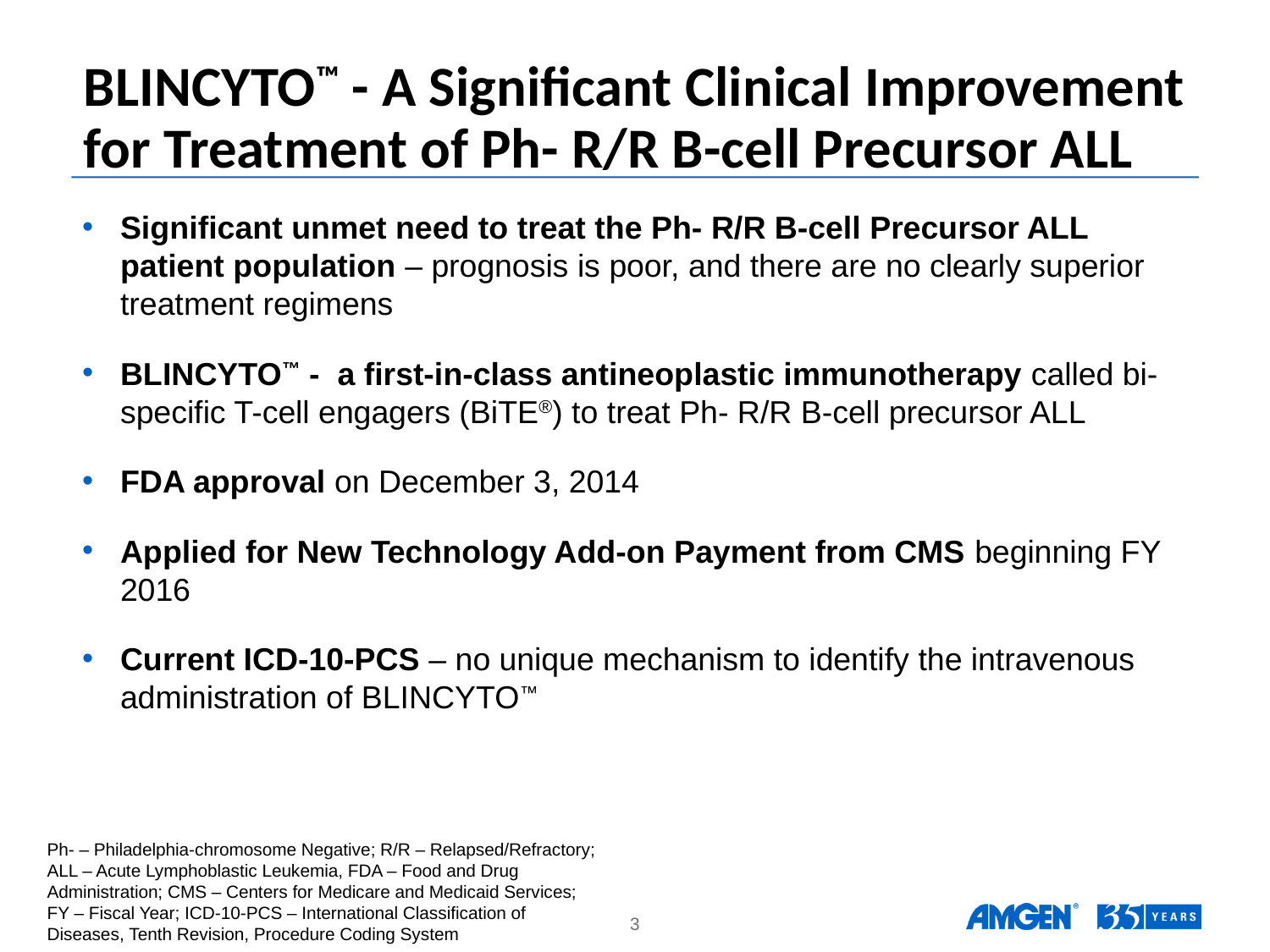

# BLINCYTO™ - A Significant Clinical Improvement for Treatment of Ph- R/R B-cell Precursor ALL
Significant unmet need to treat the Ph- R/R B-cell Precursor ALL patient population – prognosis is poor, and there are no clearly superior treatment regimens
BLINCYTO™ -  a first-in-class antineoplastic immunotherapy called bi-specific T-cell engagers (BiTE®) to treat Ph- R/R B-cell precursor ALL
FDA approval on December 3, 2014
Applied for New Technology Add-on Payment from CMS beginning FY 2016
Current ICD-10-PCS – no unique mechanism to identify the intravenous administration of BLINCYTO™
Ph- – Philadelphia-chromosome Negative; R/R – Relapsed/Refractory; ALL – Acute Lymphoblastic Leukemia, FDA – Food and Drug Administration; CMS – Centers for Medicare and Medicaid Services; FY – Fiscal Year; ICD-10-PCS – International Classification of Diseases, Tenth Revision, Procedure Coding System